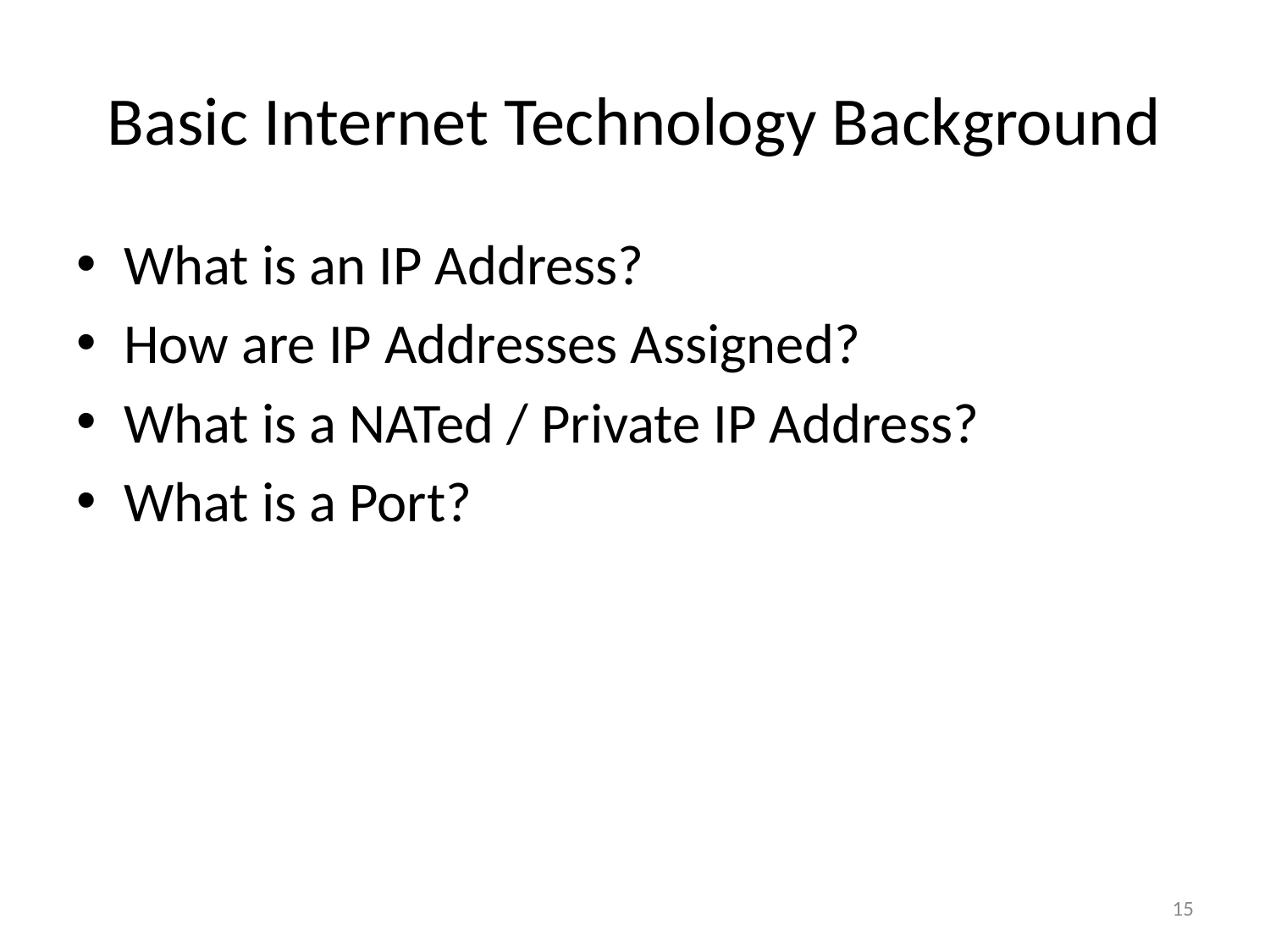

# Basic Internet Technology Background
What is an IP Address?
How are IP Addresses Assigned?
What is a NATed / Private IP Address?
What is a Port?
15